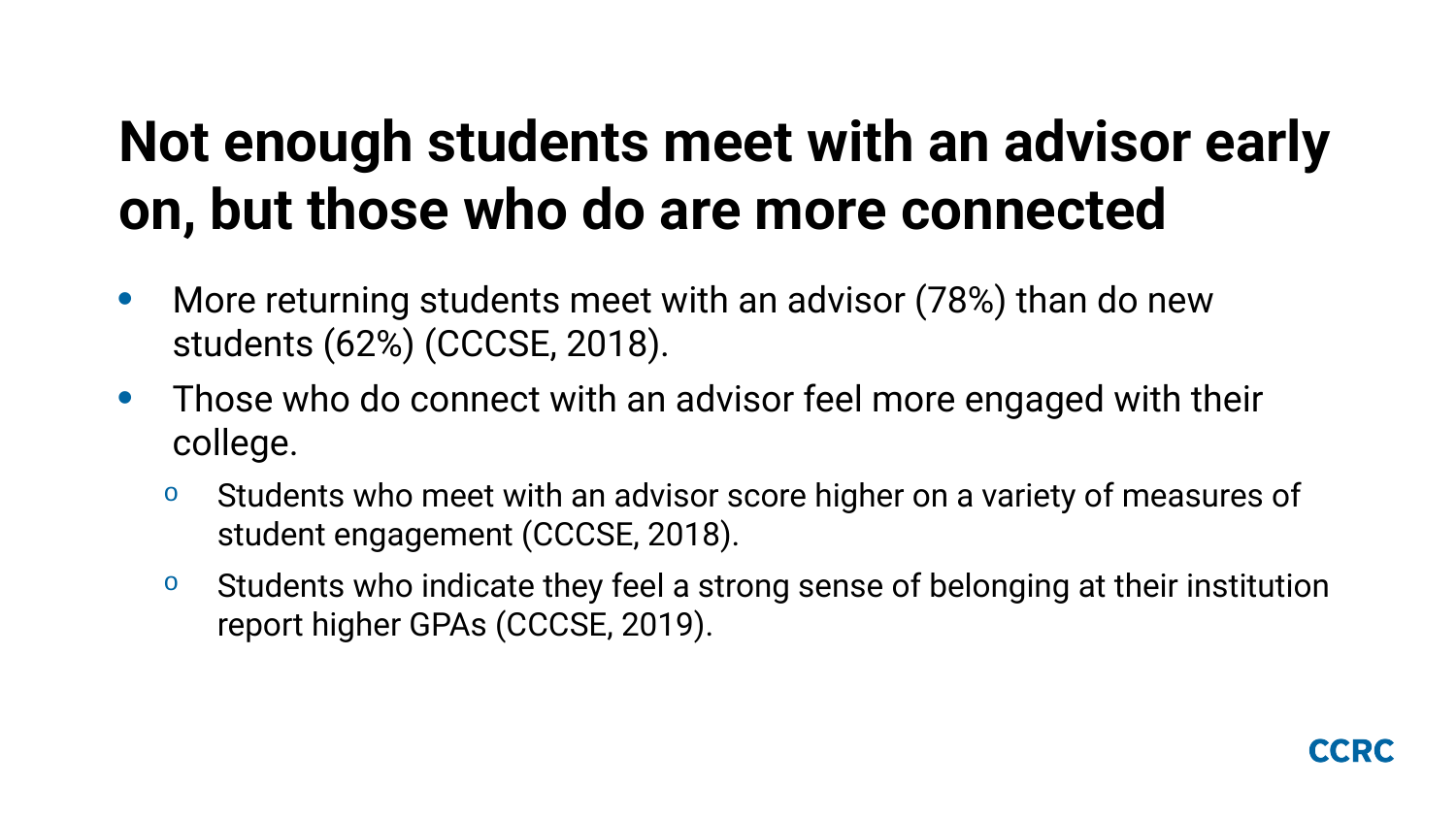

# Not enough students meet with an advisor early on, but those who do are more connected
More returning students meet with an advisor (78%) than do new students (62%) (CCCSE, 2018).
Those who do connect with an advisor feel more engaged with their college.
Students who meet with an advisor score higher on a variety of measures of student engagement (CCCSE, 2018).
Students who indicate they feel a strong sense of belonging at their institution report higher GPAs (CCCSE, 2019).